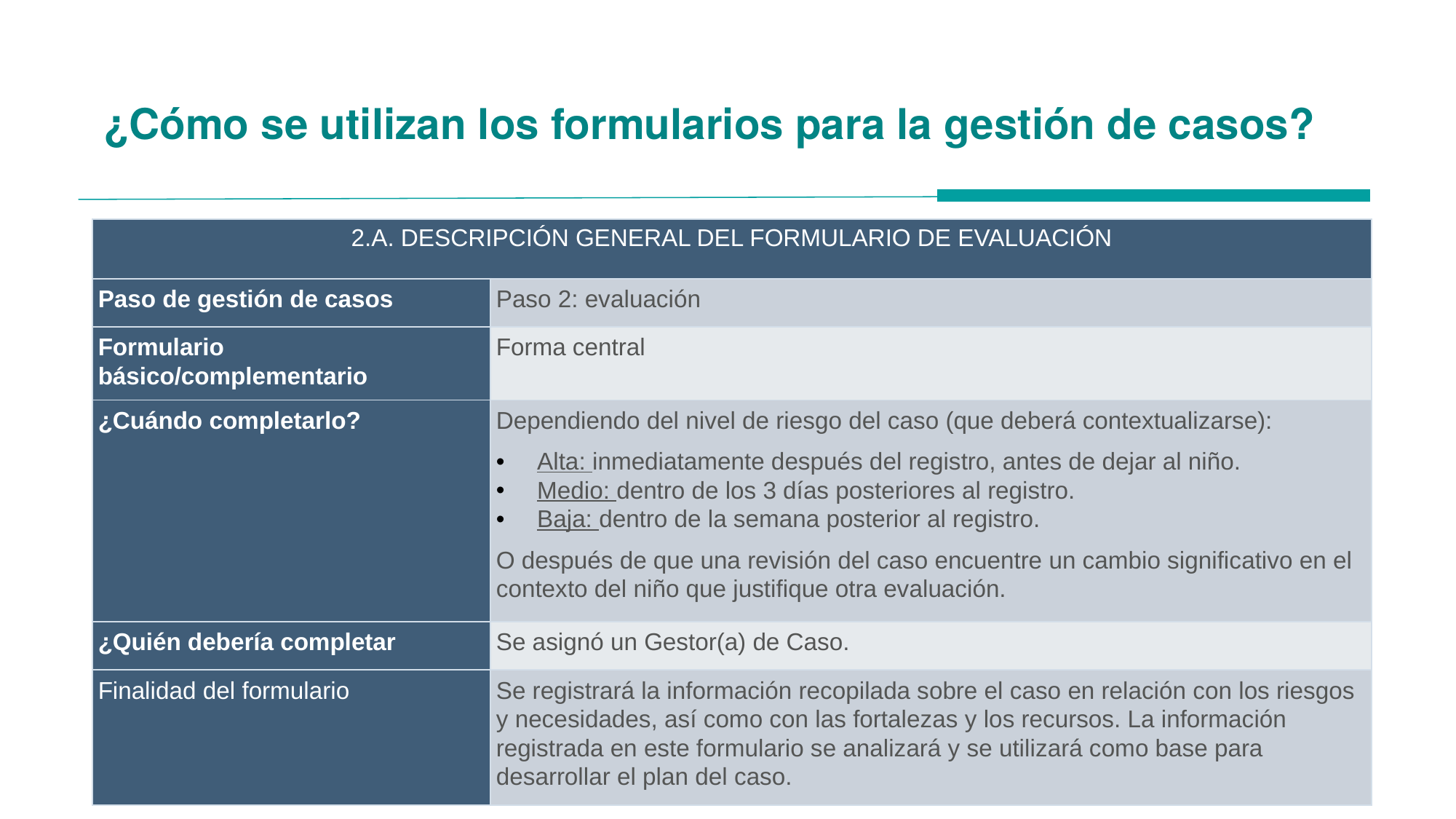

¿Cómo se utilizan los formularios para la gestión de casos?
| 2.A. DESCRIPCIÓN GENERAL DEL FORMULARIO DE EVALUACIÓN |  |
| --- | --- |
| Paso de gestión de casos | Paso 2: evaluación |
| Formulario básico/complementario | Forma central |
| ¿Cuándo completarlo? | Dependiendo del nivel de riesgo del caso (que deberá contextualizarse): Alta: inmediatamente después del registro, antes de dejar al niño. Medio: dentro de los 3 días posteriores al registro. Baja: dentro de la semana posterior al registro. O después de que una revisión del caso encuentre un cambio significativo en el contexto del niño que justifique otra evaluación. |
| ¿Quién debería completar | Se asignó un Gestor(a) de Caso. |
| Finalidad del formulario | Se registrará la información recopilada sobre el caso en relación con los riesgos y necesidades, así como con las fortalezas y los recursos. La información registrada en este formulario se analizará y se utilizará como base para desarrollar el plan del caso. |